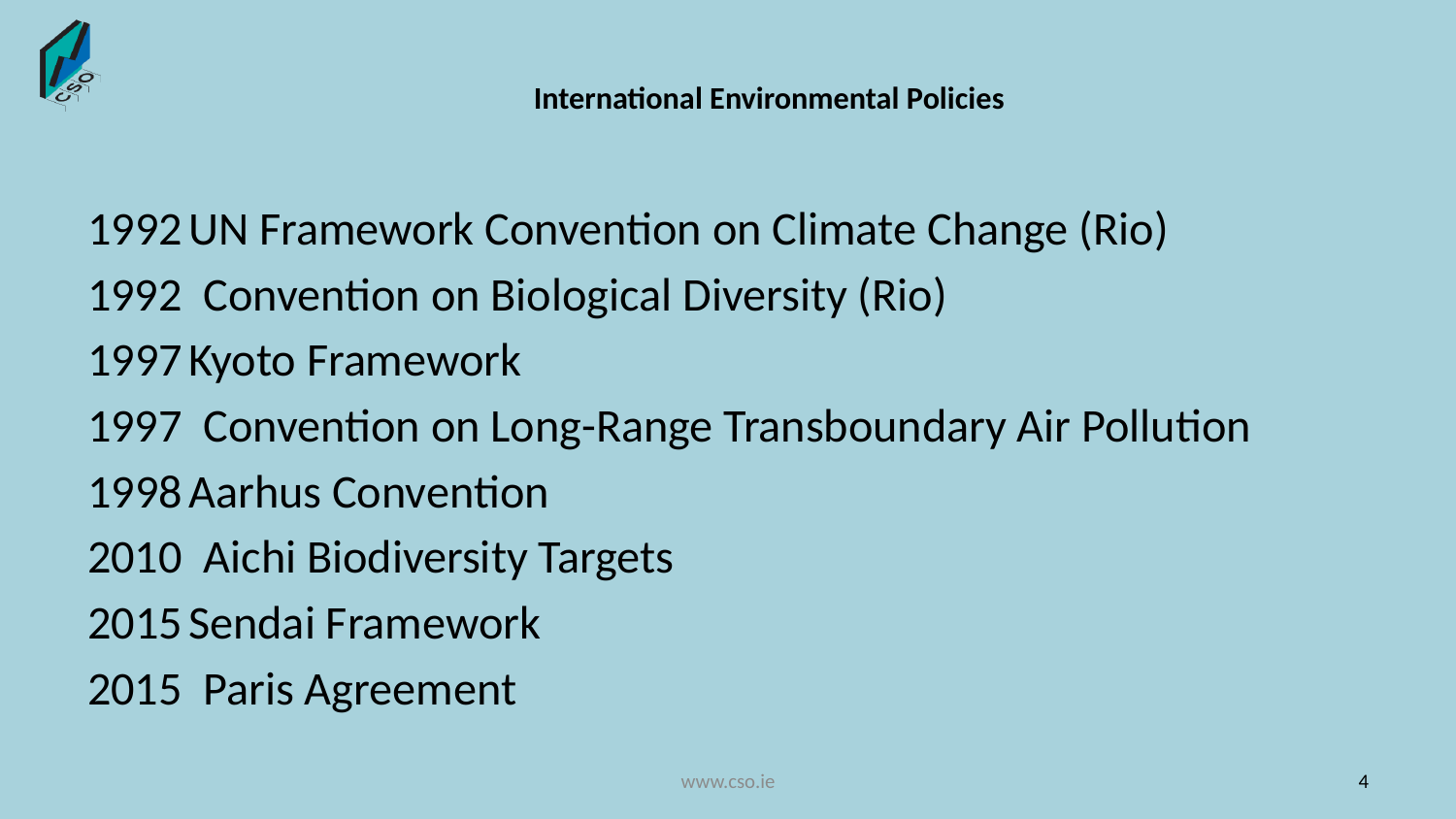

# International Environmental Policies
  UN Framework Convention on Climate Change (Rio)
1992  Convention on Biological Diversity (Rio)
  Kyoto Framework
1997  Convention on Long-Range Transboundary Air Pollution
  Aarhus Convention
2010  Aichi Biodiversity Targets
  Sendai Framework
2015  Paris Agreement
www.cso.ie
4